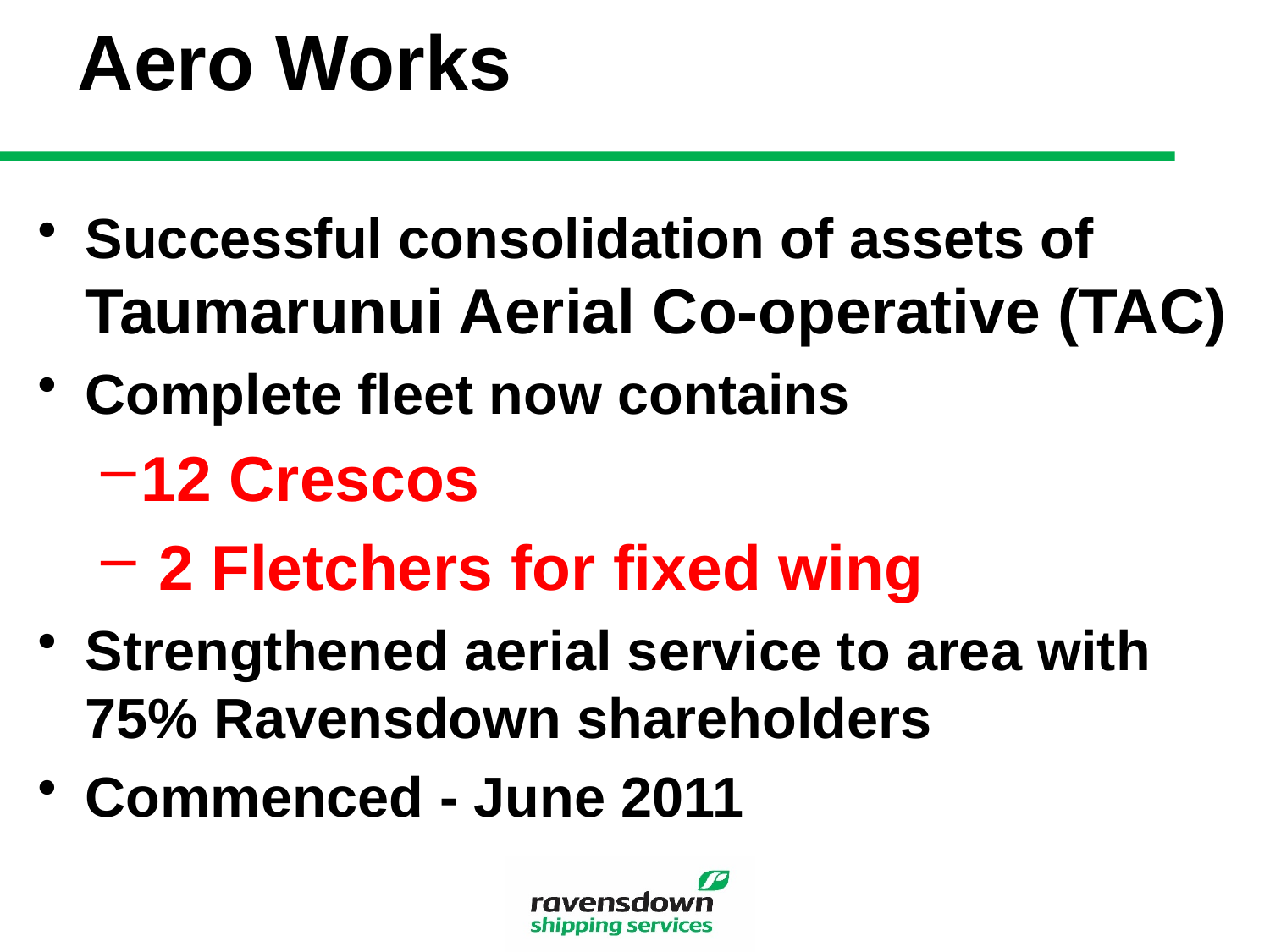

# Aero Works
Successful consolidation of assets of Taumarunui Aerial Co-operative (TAC)
Complete fleet now contains
12 Crescos
 2 Fletchers for fixed wing
Strengthened aerial service to area with 75% Ravensdown shareholders
Commenced - June 2011